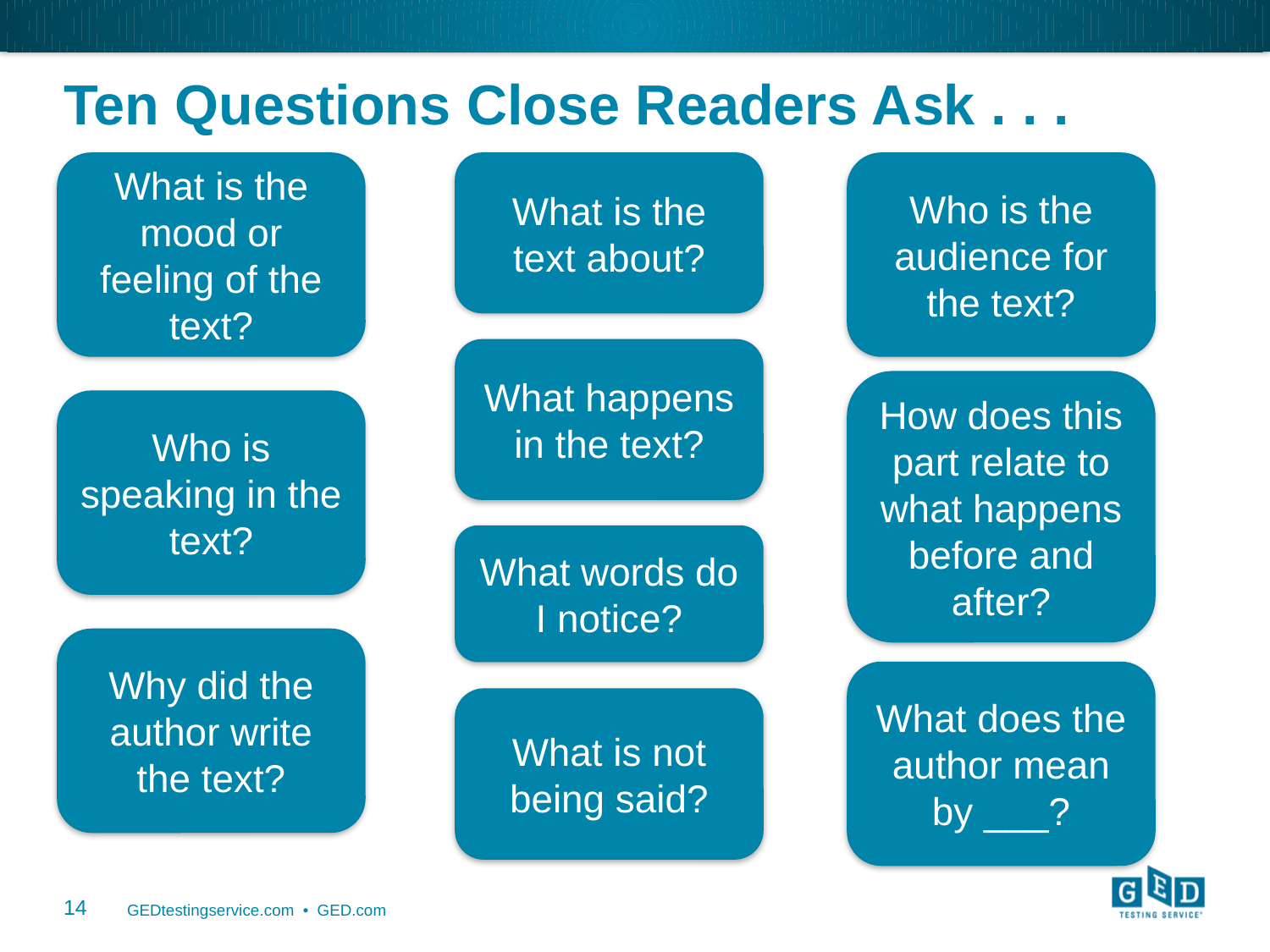

# Ten Questions Close Readers Ask . . .
What is the mood or feeling of the text?
What is the text about?
Who is the audience for the text?
What happens in the text?
How does this part relate to what happens before and after?
Who is speaking in the text?
What words do I notice?
Why did the author write the text?
What does the author mean by ___?
What is not being said?
14